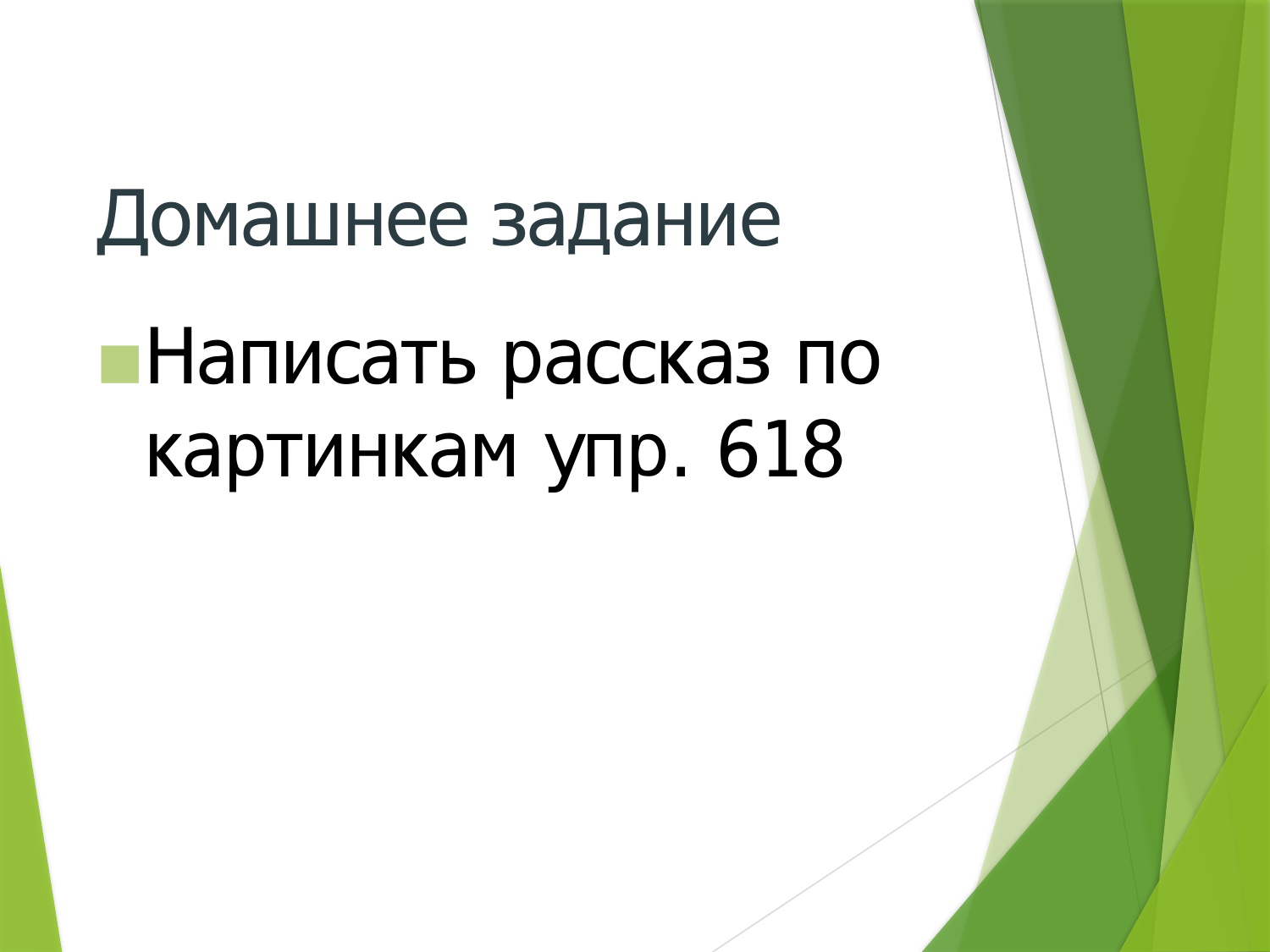

# Домашнее задание
Написать рассказ по картинкам упр. 618